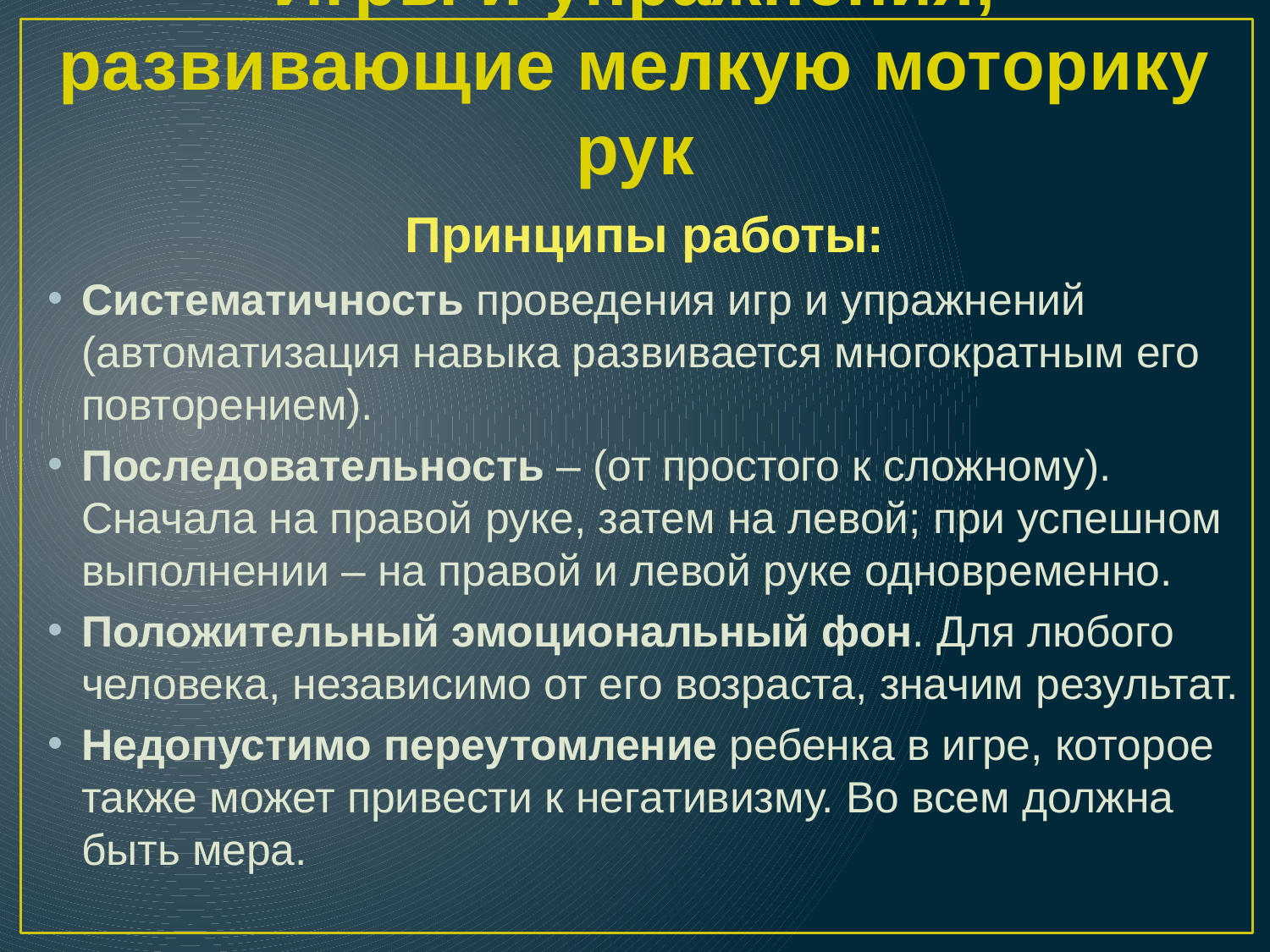

# Игры и упражнения, развивающие мелкую моторику рук
Принципы работы:
Систематичность проведения игр и упражнений (автоматизация навыка развивается многократным его повторением).
Последовательность – (от простого к сложному). Сначала на правой руке, затем на левой; при успешном выполнении – на правой и левой руке одновременно.
Положительный эмоциональный фон. Для любого человека, независимо от его возраста, значим результат.
Недопустимо переутомление ребенка в игре, которое также может привести к негативизму. Во всем должна быть мера.